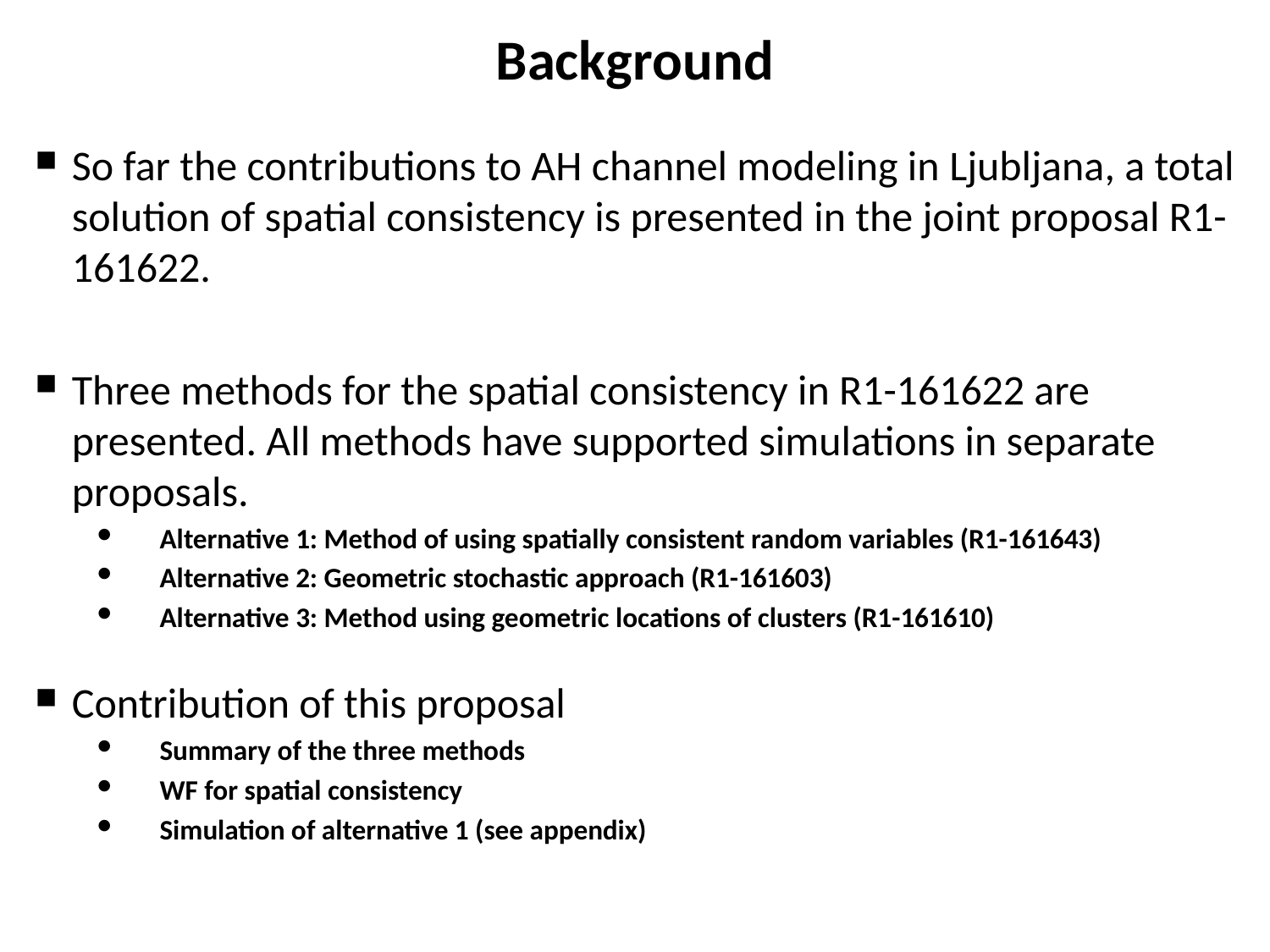

# Background
So far the contributions to AH channel modeling in Ljubljana, a total solution of spatial consistency is presented in the joint proposal R1-161622.

Three methods for the spatial consistency in R1-161622 are presented. All methods have supported simulations in separate proposals.
Alternative 1: Method of using spatially consistent random variables (R1-161643)
Alternative 2: Geometric stochastic approach (R1-161603)
Alternative 3: Method using geometric locations of clusters (R1-161610)

Contribution of this proposal
Summary of the three methods
WF for spatial consistency
Simulation of alternative 1 (see appendix)